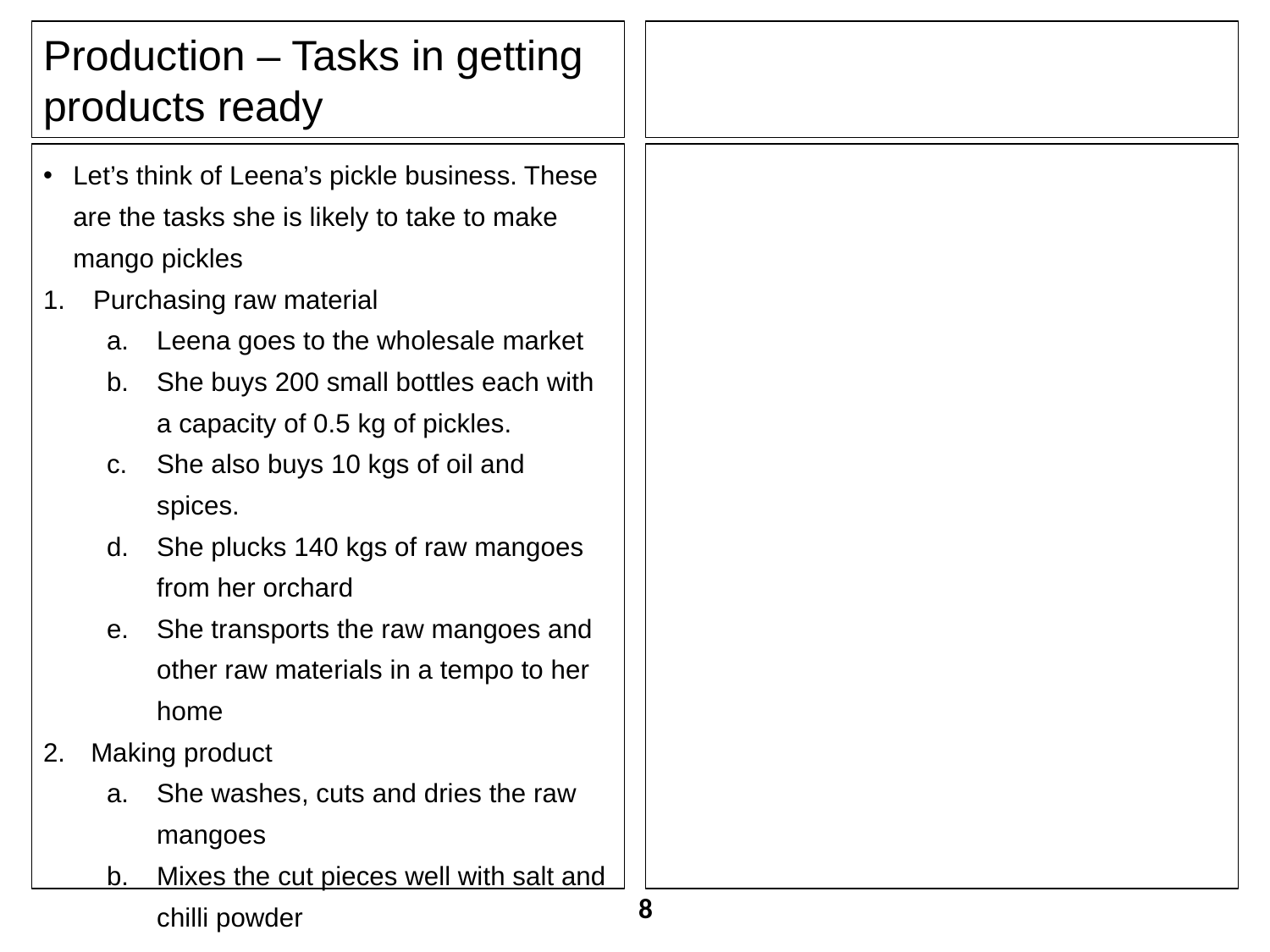

Production – Tasks in getting products ready

Let’s think of Leena’s pickle business. These are the tasks she is likely to take to make mango pickles
Purchasing raw material
Leena goes to the wholesale market
She buys 200 small bottles each with a capacity of 0.5 kg of pickles.
She also buys 10 kgs of oil and spices.
She plucks 140 kgs of raw mangoes from her orchard
She transports the raw mangoes and other raw materials in a tempo to her home
Making product
She washes, cuts and dries the raw mangoes
Mixes the cut pieces well with salt and chilli powder

8